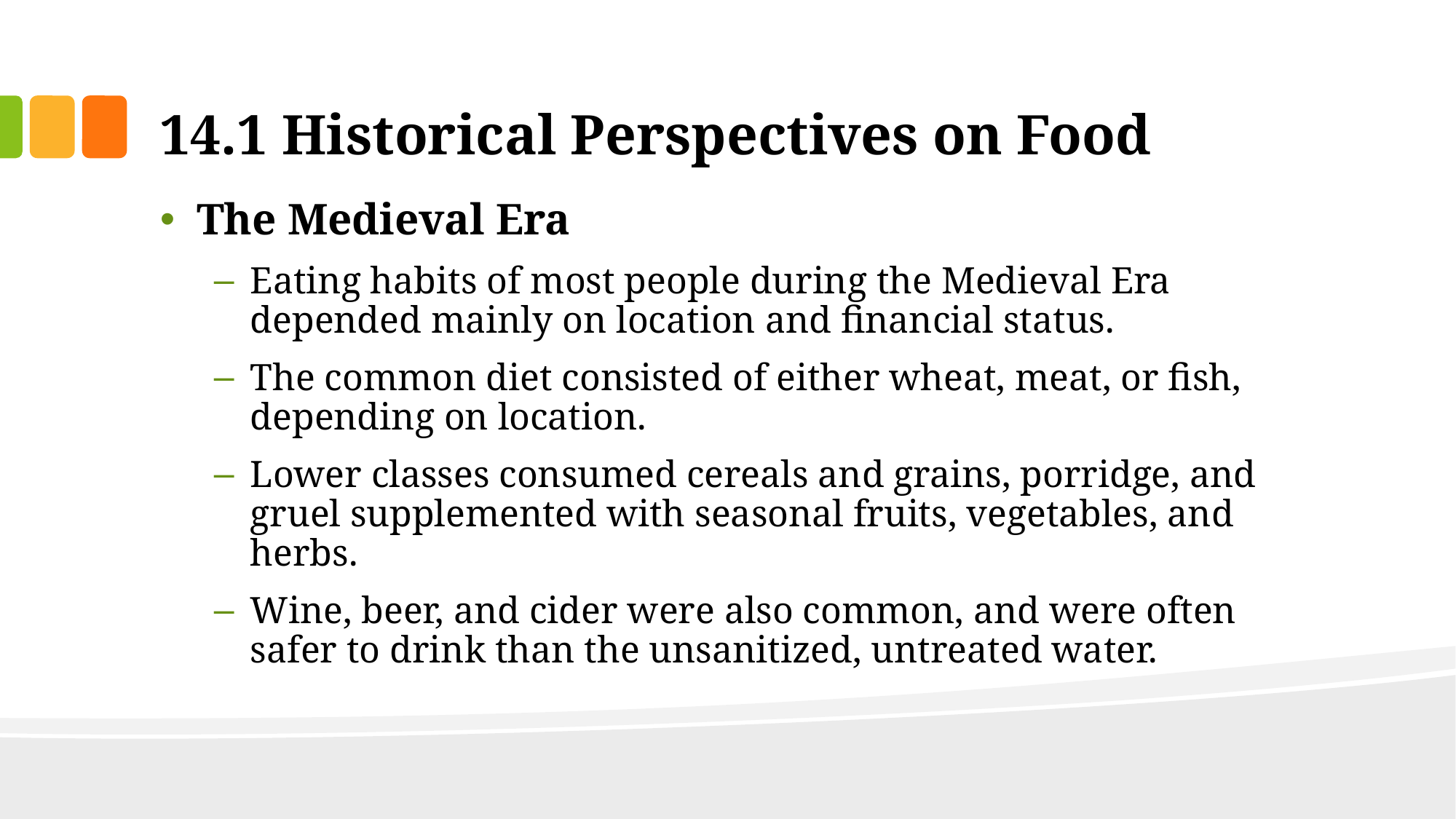

# 14.1 Historical Perspectives on Food
The Medieval Era
Eating habits of most people during the Medieval Era depended mainly on location and financial status.
The common diet consisted of either wheat, meat, or fish, depending on location.
Lower classes consumed cereals and grains, porridge, and gruel supplemented with seasonal fruits, vegetables, and herbs.
Wine, beer, and cider were also common, and were often safer to drink than the unsanitized, untreated water.